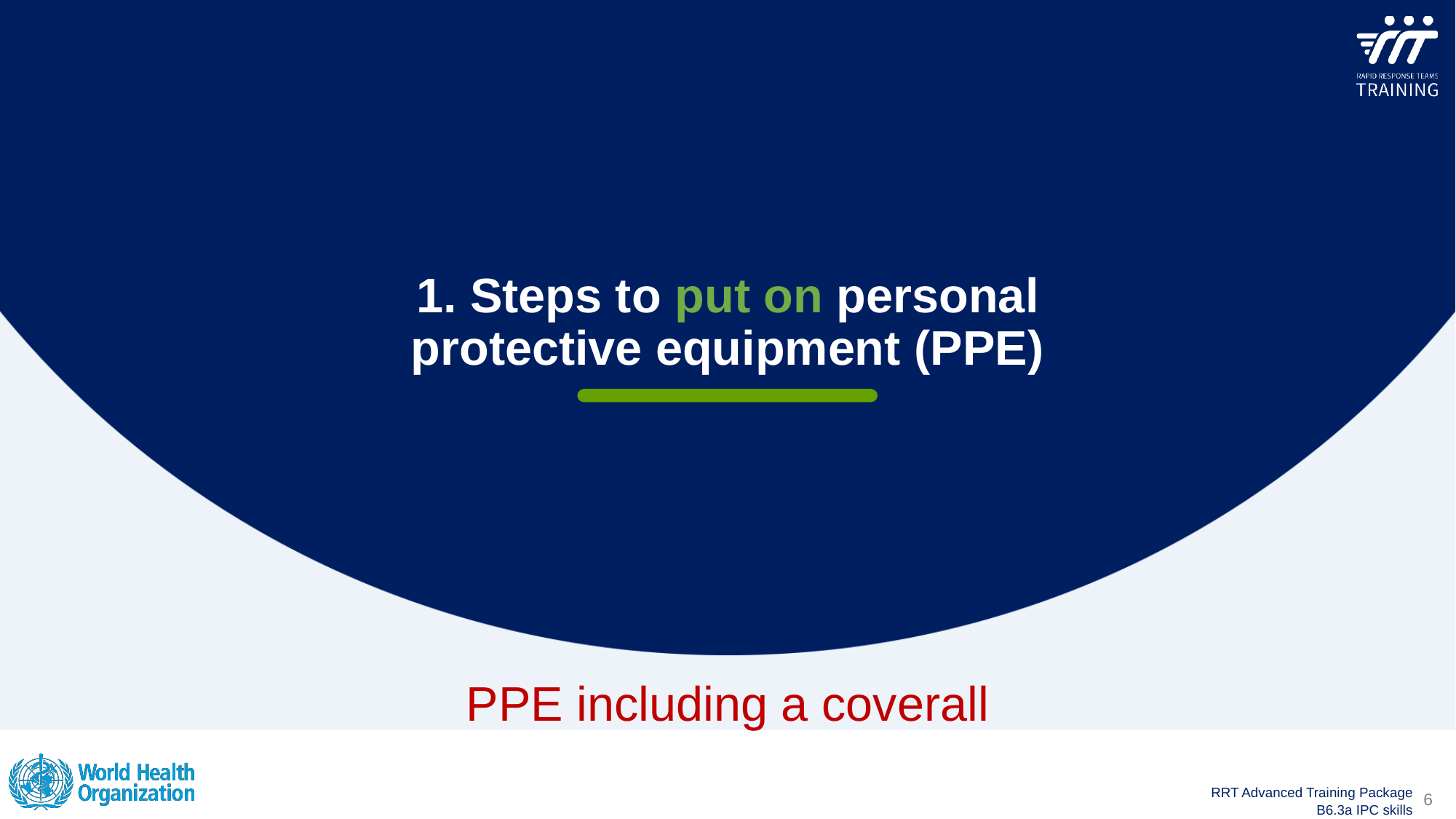

1. Steps to put on personal protective equipment (PPE)
PPE including a coverall